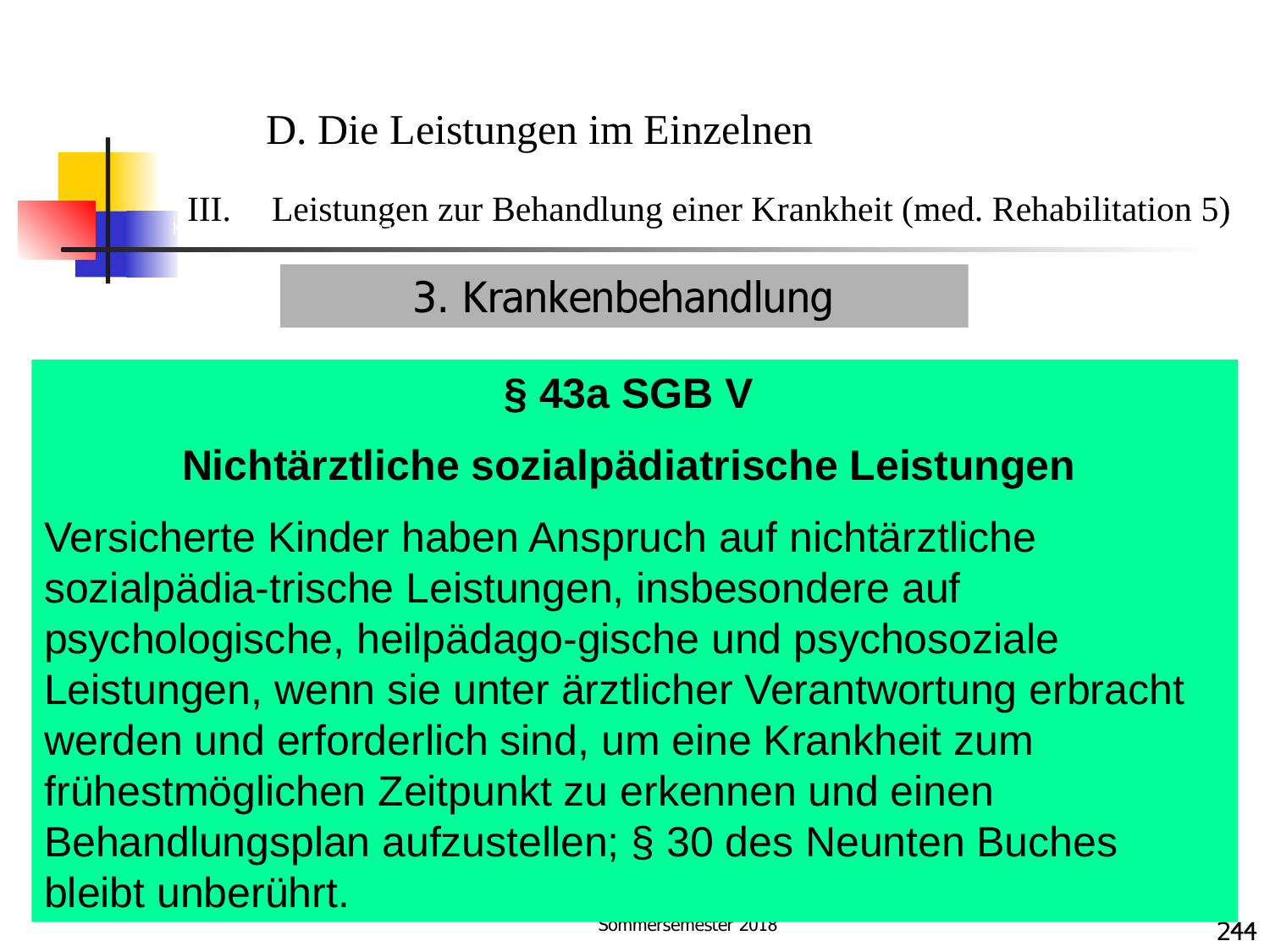

Krankenbehandlung 5 (Reha)
D. Die Leistungen im Einzelnen

Leistungen zur Behandlung einer Krankheit (med. Rehabilitation 5)
3. Krankenbehandlung
§ 43a SGB V
Nichtärztliche sozialpädiatrische Leistungen
Versicherte Kinder haben Anspruch auf nichtärztliche sozialpädia-trische Leistungen, insbesondere auf psychologische, heilpädago-gische und psychosoziale Leistungen, wenn sie unter ärztlicher Verantwortung erbracht werden und erforderlich sind, um eine Krankheit zum frühestmöglichen Zeitpunkt zu erkennen und einen Behandlungsplan aufzustellen; § 30 des Neunten Buches bleibt unberührt.
Krankheit
Das  Leistungsrecht der gesetzlichen Kranken- und Pflegeversicherung; Sommersemester 2018
244